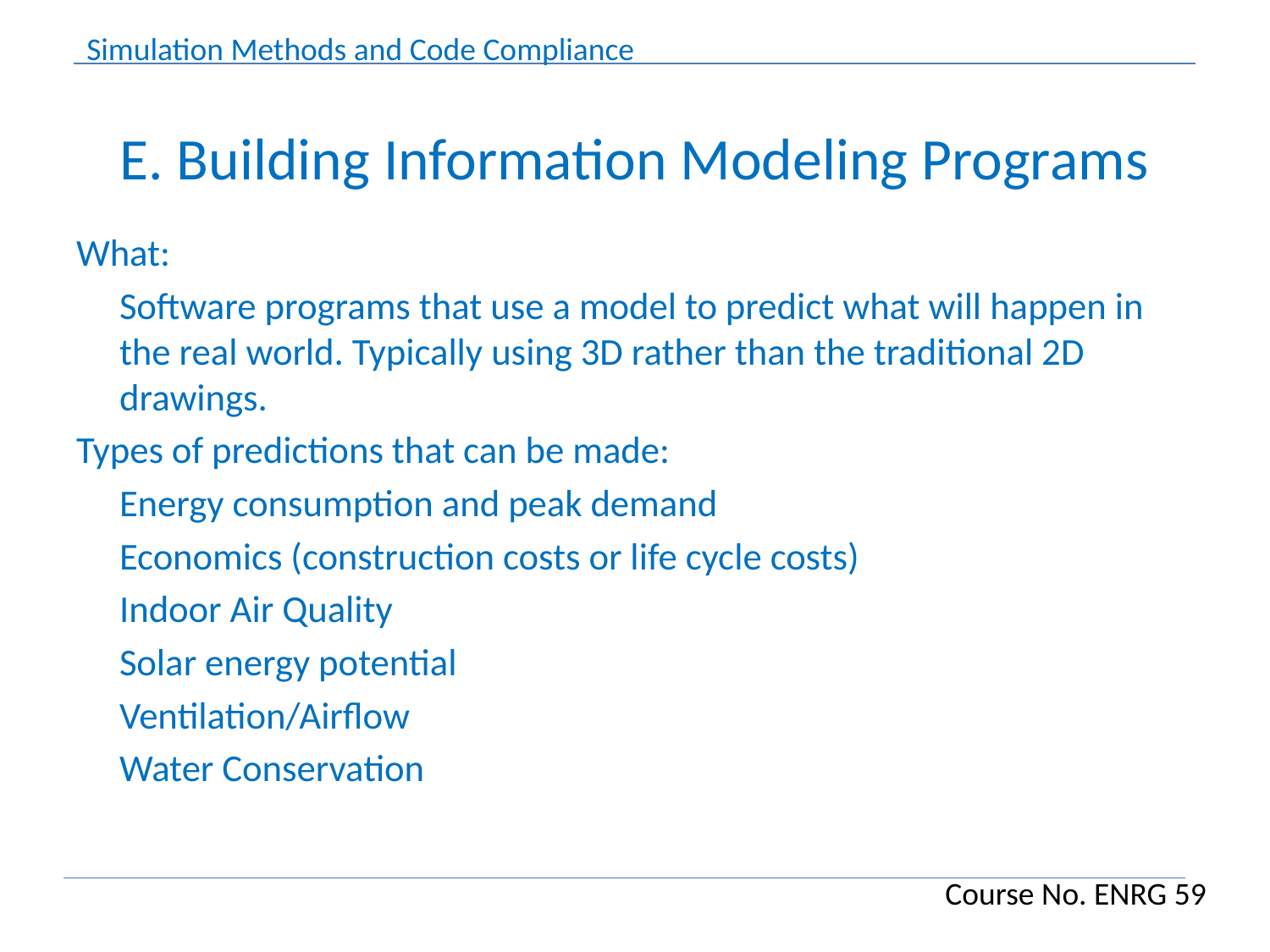

# E. Building Information Modeling Programs
What:
	Software programs that use a model to predict what will happen in the real world. Typically using 3D rather than the traditional 2D drawings.
Types of predictions that can be made:
	Energy consumption and peak demand
	Economics (construction costs or life cycle costs)
	Indoor Air Quality
	Solar energy potential
	Ventilation/Airflow
	Water Conservation